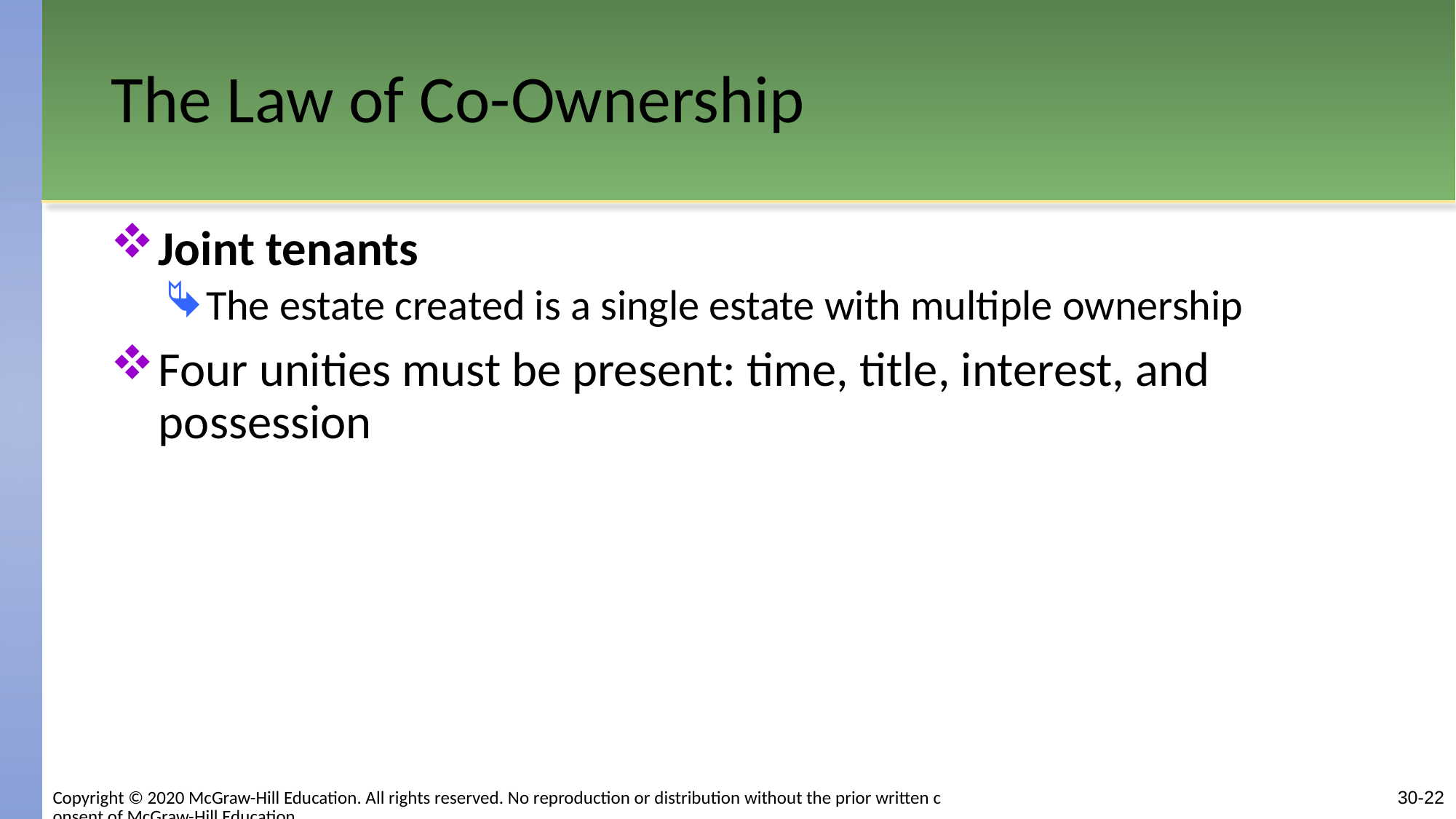

# The Law of Co-Ownership
Joint tenants
The estate created is a single estate with multiple ownership
Four unities must be present: time, title, interest, and possession

Copyright © 2020 McGraw-Hill Education. All rights reserved. No reproduction or distribution without the prior written consent of McGraw-Hill Education.
30-22